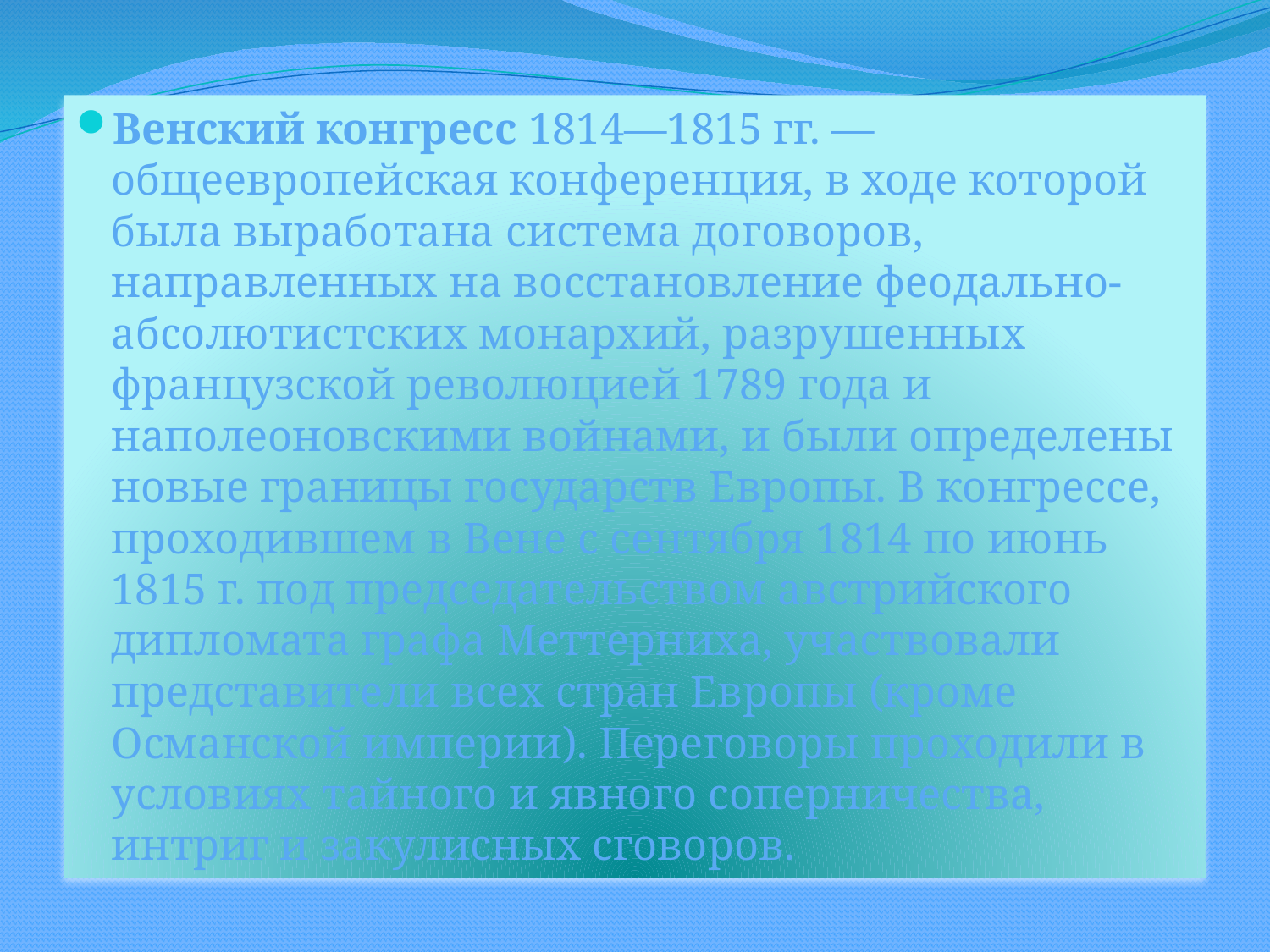

Венский конгресс 1814—1815 гг. — общеевропейская конференция, в ходе которой была выработана система договоров, направленных на восстановление феодально-абсолютистских монархий, разрушенных французской революцией 1789 года и наполеоновскими войнами, и были определены новые границы государств Европы. В конгрессе, проходившем в Вене с сентября 1814 по июнь 1815 г. под председательством австрийского дипломата графа Меттерниха, участвовали представители всех стран Европы (кроме Османской империи). Переговоры проходили в условиях тайного и явного соперничества, интриг и закулисных сговоров.
#